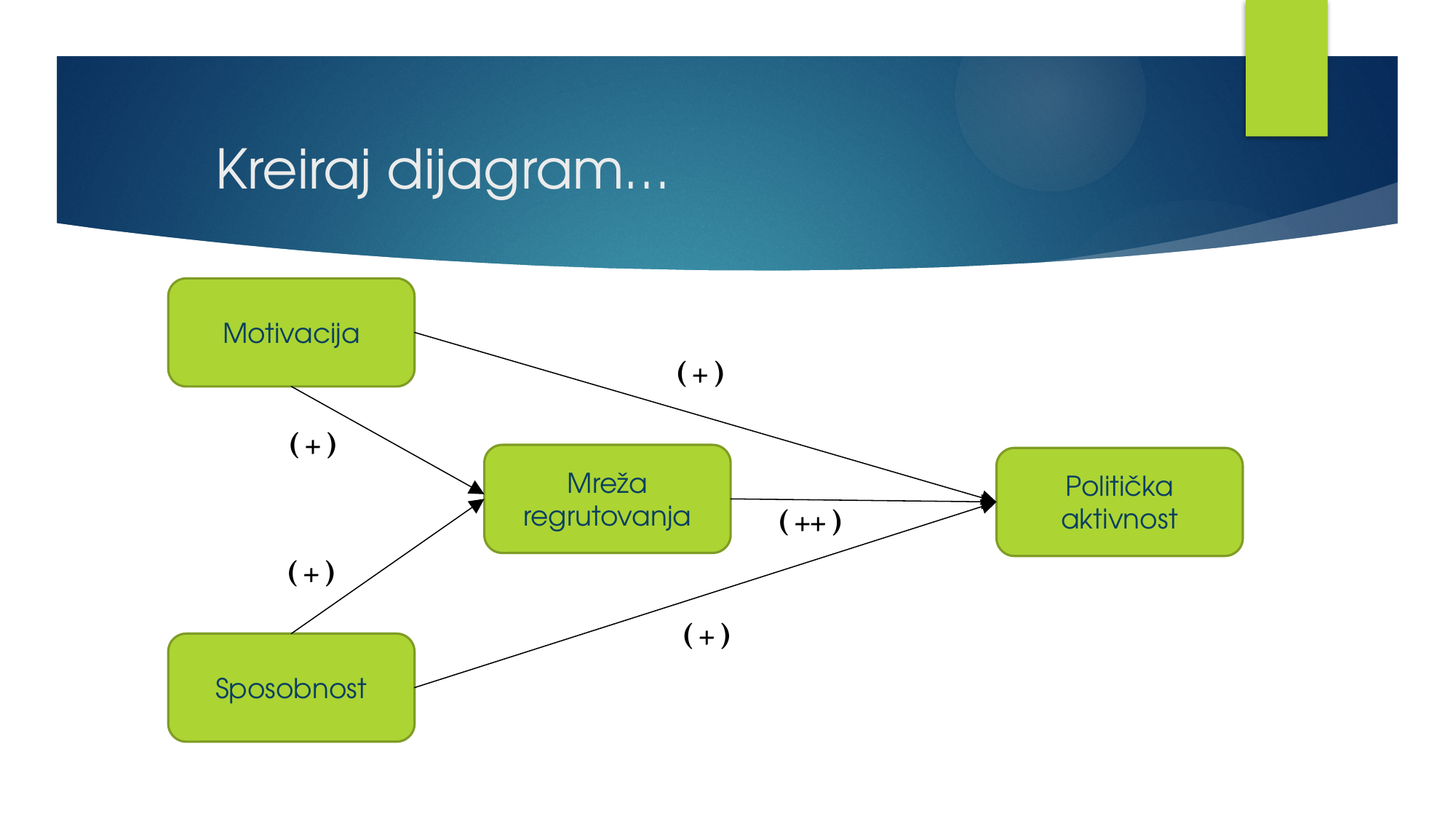

Kreiraj dijagram…
Motivacija
( + )
( + )
Mreža regrutovanja
Politička aktivnost
( ++ )
( + )
( + )
Sposobnost